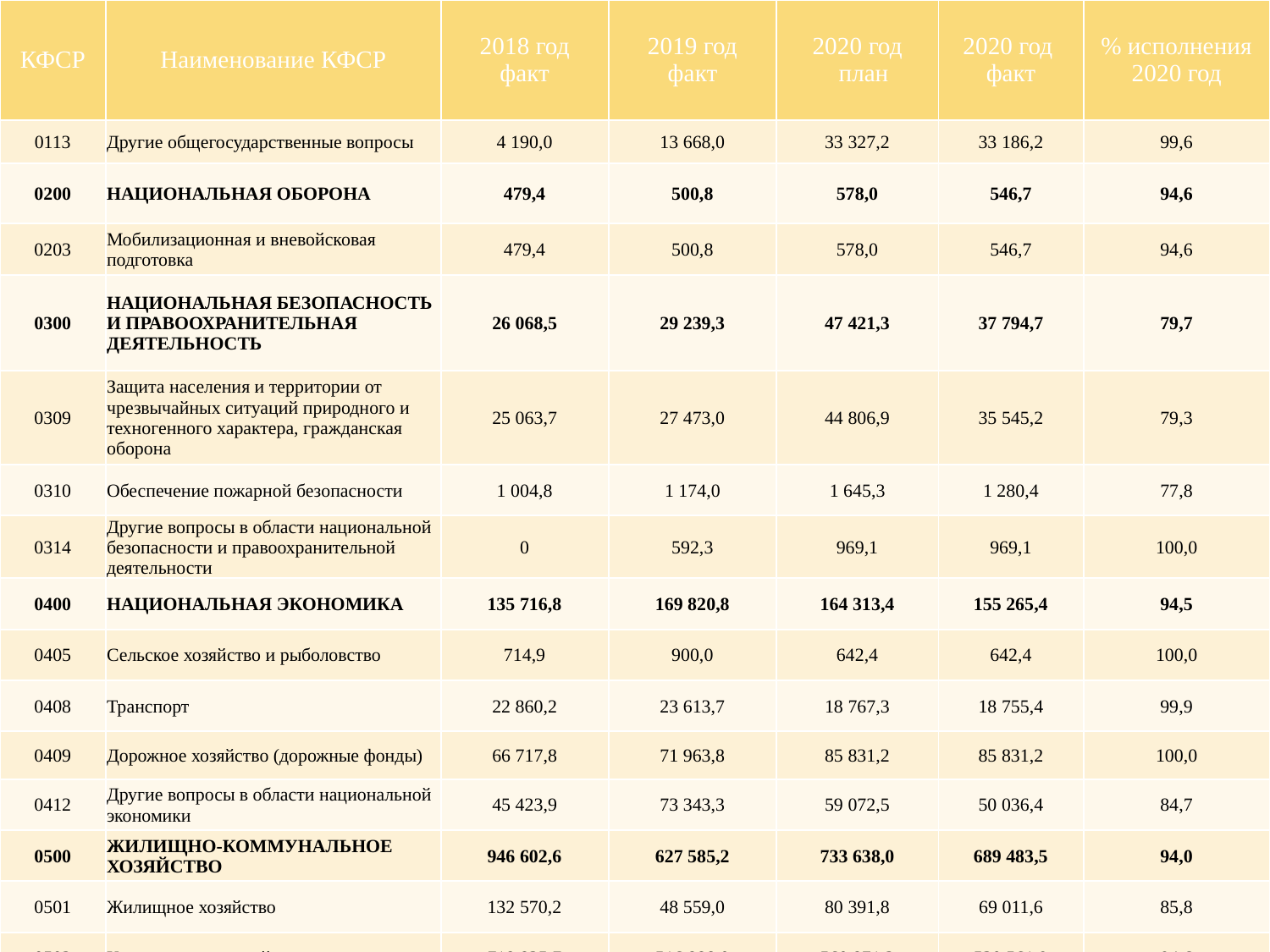

| КФСР | Наименование КФСР | 2018 год факт | 2019 год факт | 2020 год план | 2020 год факт | % исполнения 2020 год |
| --- | --- | --- | --- | --- | --- | --- |
| 0113 | Другие общегосударственные вопросы | 4 190,0 | 13 668,0 | 33 327,2 | 33 186,2 | 99,6 |
| 0200 | НАЦИОНАЛЬНАЯ ОБОРОНА | 479,4 | 500,8 | 578,0 | 546,7 | 94,6 |
| 0203 | Мобилизационная и вневойсковая подготовка | 479,4 | 500,8 | 578,0 | 546,7 | 94,6 |
| 0300 | НАЦИОНАЛЬНАЯ БЕЗОПАСНОСТЬ И ПРАВООХРАНИТЕЛЬНАЯ ДЕЯТЕЛЬНОСТЬ | 26 068,5 | 29 239,3 | 47 421,3 | 37 794,7 | 79,7 |
| 0309 | Защита населения и территории от чрезвычайных ситуаций природного и техногенного характера, гражданская оборона | 25 063,7 | 27 473,0 | 44 806,9 | 35 545,2 | 79,3 |
| 0310 | Обеспечение пожарной безопасности | 1 004,8 | 1 174,0 | 1 645,3 | 1 280,4 | 77,8 |
| 0314 | Другие вопросы в области национальной безопасности и правоохранительной деятельности | 0 | 592,3 | 969,1 | 969,1 | 100,0 |
| 0400 | НАЦИОНАЛЬНАЯ ЭКОНОМИКА | 135 716,8 | 169 820,8 | 164 313,4 | 155 265,4 | 94,5 |
| 0405 | Сельское хозяйство и рыболовство | 714,9 | 900,0 | 642,4 | 642,4 | 100,0 |
| 0408 | Транспорт | 22 860,2 | 23 613,7 | 18 767,3 | 18 755,4 | 99,9 |
| 0409 | Дорожное хозяйство (дорожные фонды) | 66 717,8 | 71 963,8 | 85 831,2 | 85 831,2 | 100,0 |
| 0412 | Другие вопросы в области национальной экономики | 45 423,9 | 73 343,3 | 59 072,5 | 50 036,4 | 84,7 |
| 0500 | ЖИЛИЩНО-КОММУНАЛЬНОЕ ХОЗЯЙСТВО | 946 602,6 | 627 585,2 | 733 638,0 | 689 483,5 | 94,0 |
| 0501 | Жилищное хозяйство | 132 570,2 | 48 559,0 | 80 391,8 | 69 011,6 | 85,8 |
| 0502 | Коммунальное хозяйство | 718 835,7 | 516 888,0 | 560 871,2 | 530 561,9 | 94,6 |